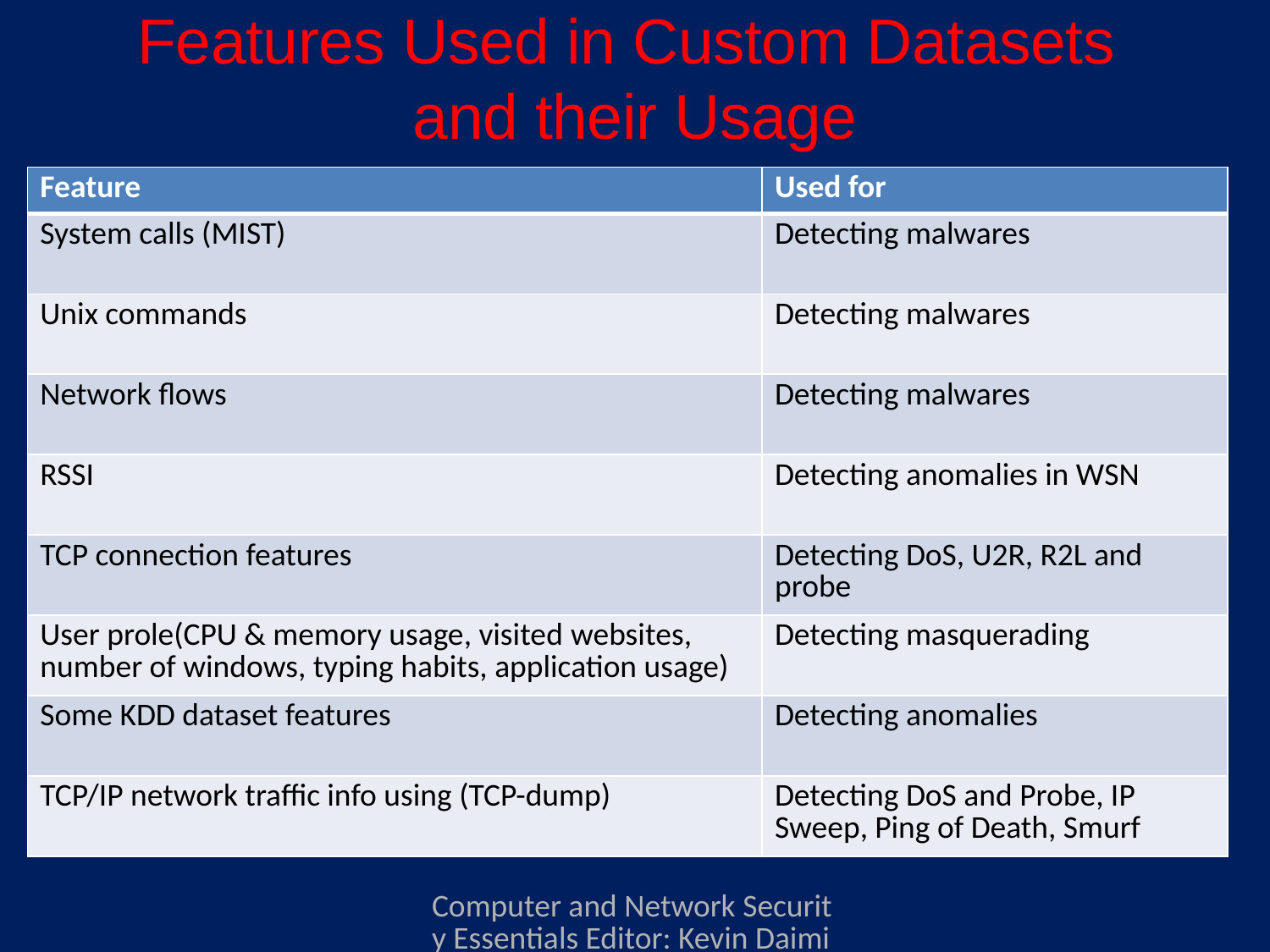

# Features Used in Custom Datasets and their Usage

| Feature | Used for |
| --- | --- |
| System calls (MIST) | Detecting malwares |
| Unix commands | Detecting malwares |
| Network flows | Detecting malwares |
| RSSI | Detecting anomalies in WSN |
| TCP connection features | Detecting DoS, U2R, R2L and probe |
| User prole(CPU & memory usage, visited websites, number of windows, typing habits, application usage) | Detecting masquerading |
| Some KDD dataset features | Detecting anomalies |
| TCP/IP network traffic info using (TCP-dump) | Detecting DoS and Probe, IP Sweep, Ping of Death, Smurf |
Computer and Network Security Essentials Editor: Kevin Daimi Associate Editors: Guillermo Francia, Levent Ertaul, Luis H. Encinas, Eman El-Sheikh Published by Springer